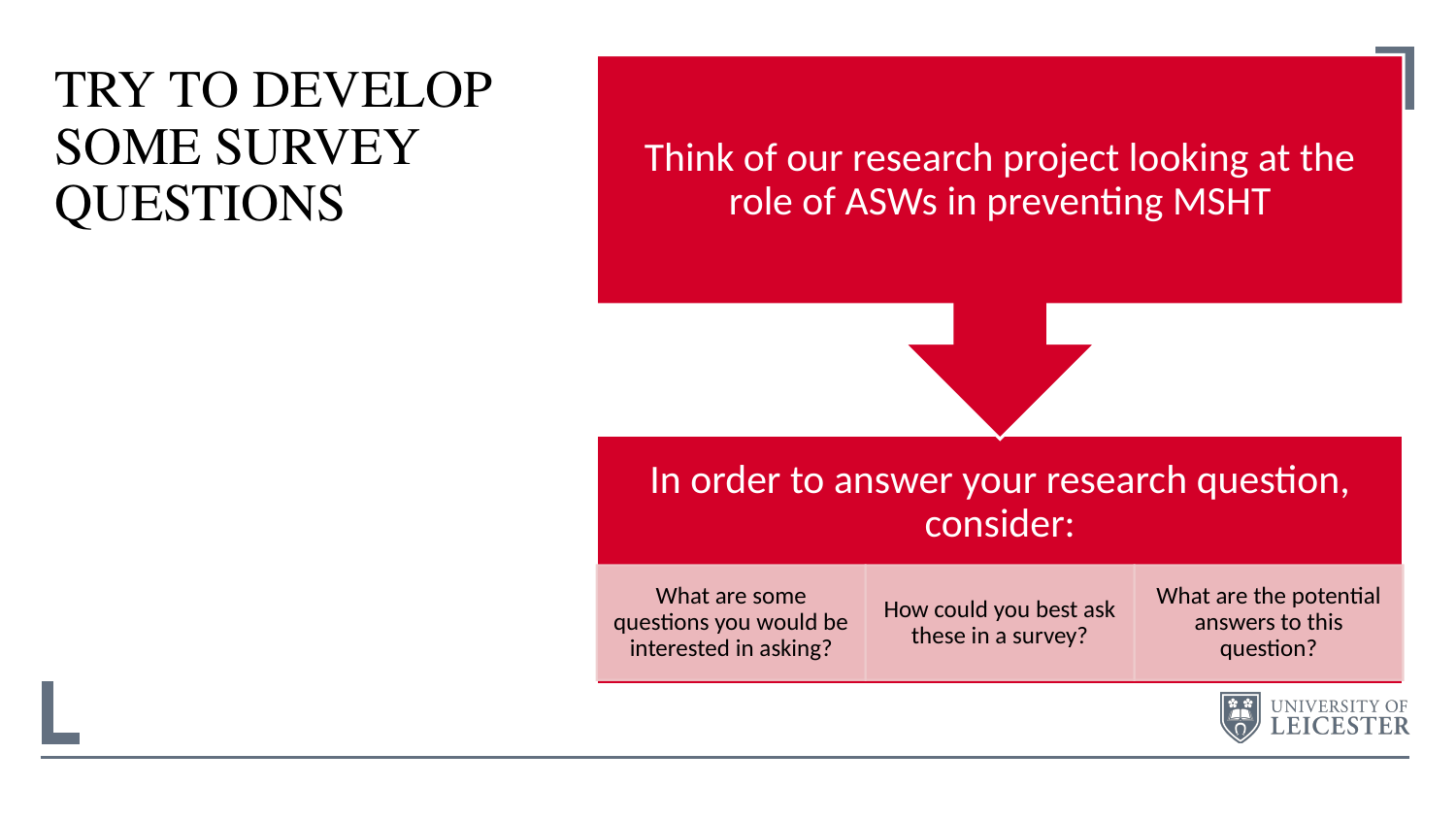

# Try to develop some survey questions
In order to answer your research question, consider:
What are some questions you would be interested in asking?
How could you best ask these in a survey?
What are the potential answers to this question?
Think of our research project looking at the role of ASWs in preventing MSHT